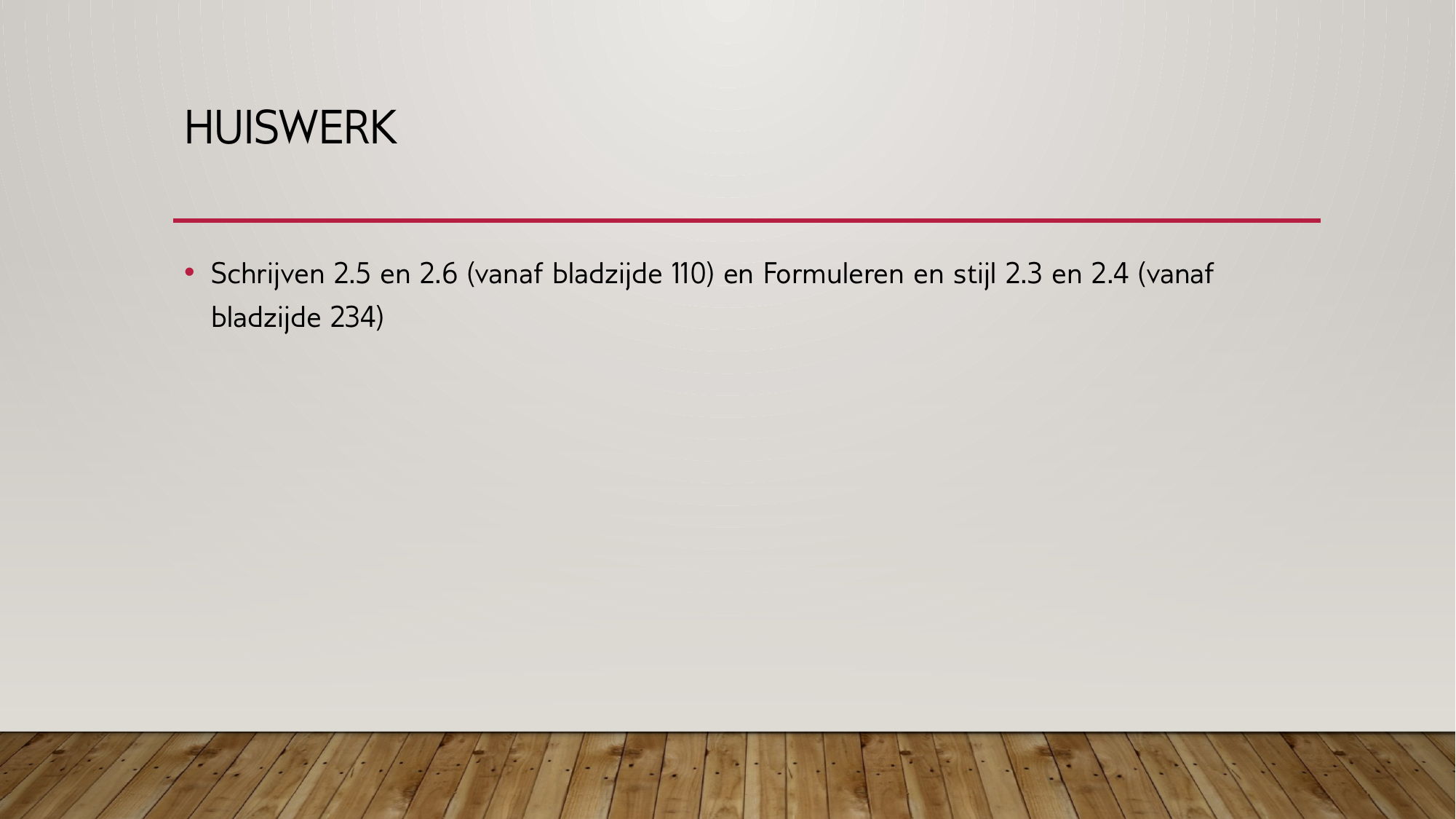

# Huiswerk
Schrijven 2.5 en 2.6 (vanaf bladzijde 110) en Formuleren en stijl 2.3 en 2.4 (vanaf bladzijde 234)